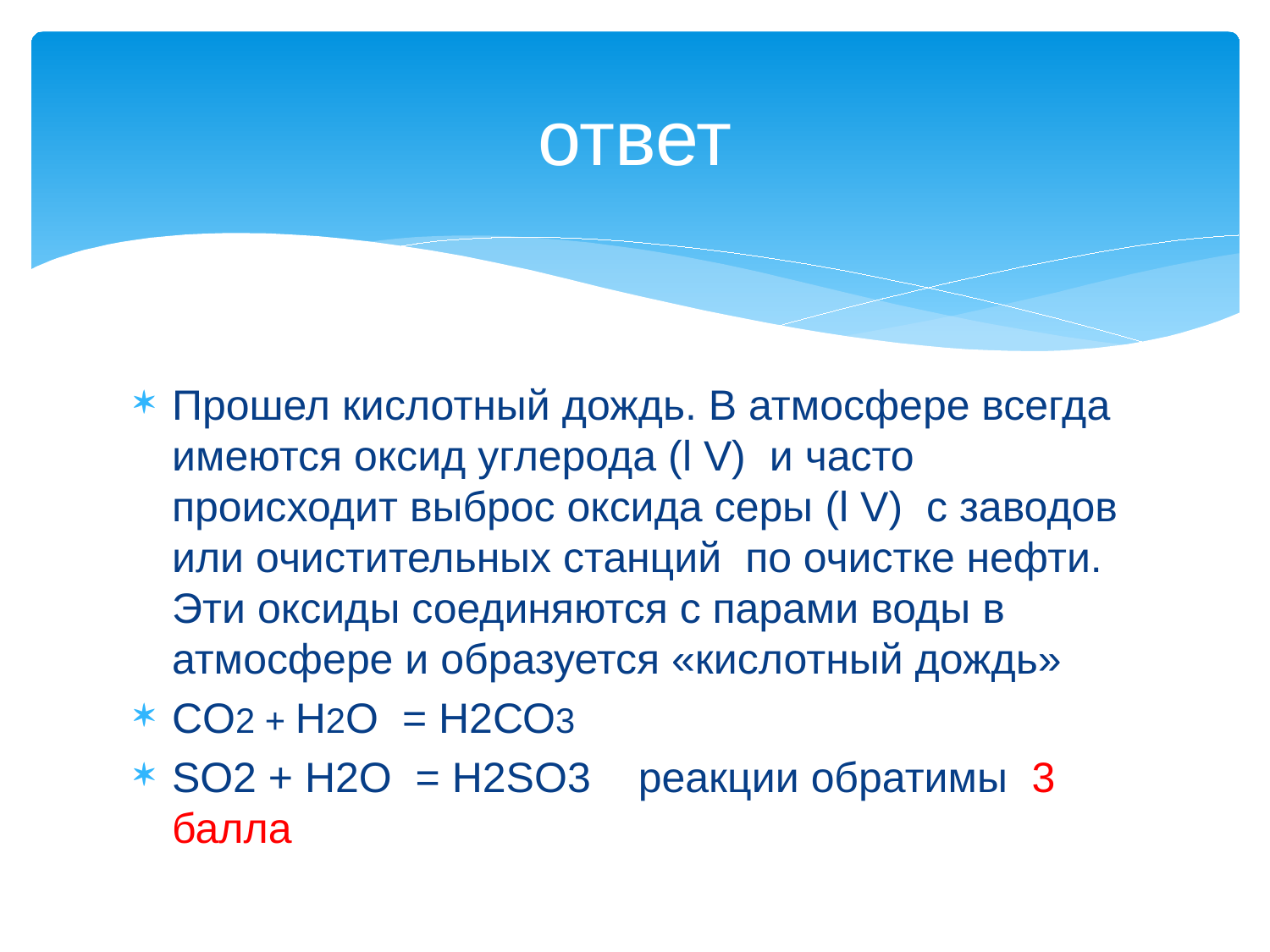

# ответ
Прошел кислотный дождь. В атмосфере всегда имеются оксид углерода (l V)  и часто  происходит выброс оксида серы (l V)  с заводов или очистительных станций  по очистке нефти. Эти оксиды соединяются с парами воды в атмосфере и образуется «кислотный дождь»
CO2 + H2O  = H2СО3
SO2 + H2O  = H2SО3    реакции обратимы  3 балла